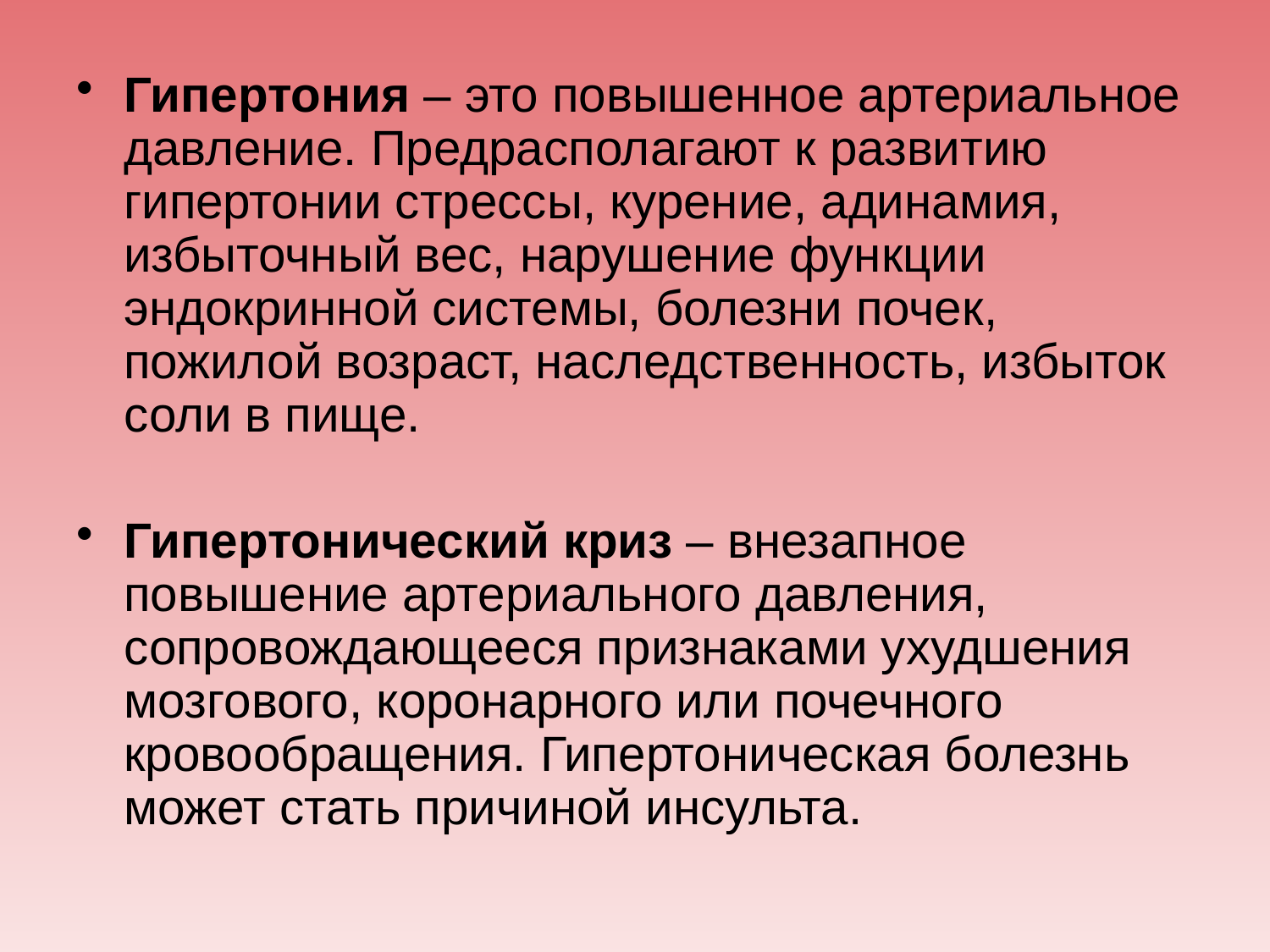

Гипертония – это повышенное артериальное давление. Предрасполагают к развитию гипертонии стрессы, курение, адинамия, избыточный вес, нарушение функции эндокринной системы, болезни почек, пожилой возраст, наследственность, избыток соли в пище.

Гипертонический криз – внезапное повышение артериального давления, сопровождающееся признаками ухудшения мозгового, коронарного или почечного кровообращения. Гипертоническая болезнь может стать причиной инсульта.